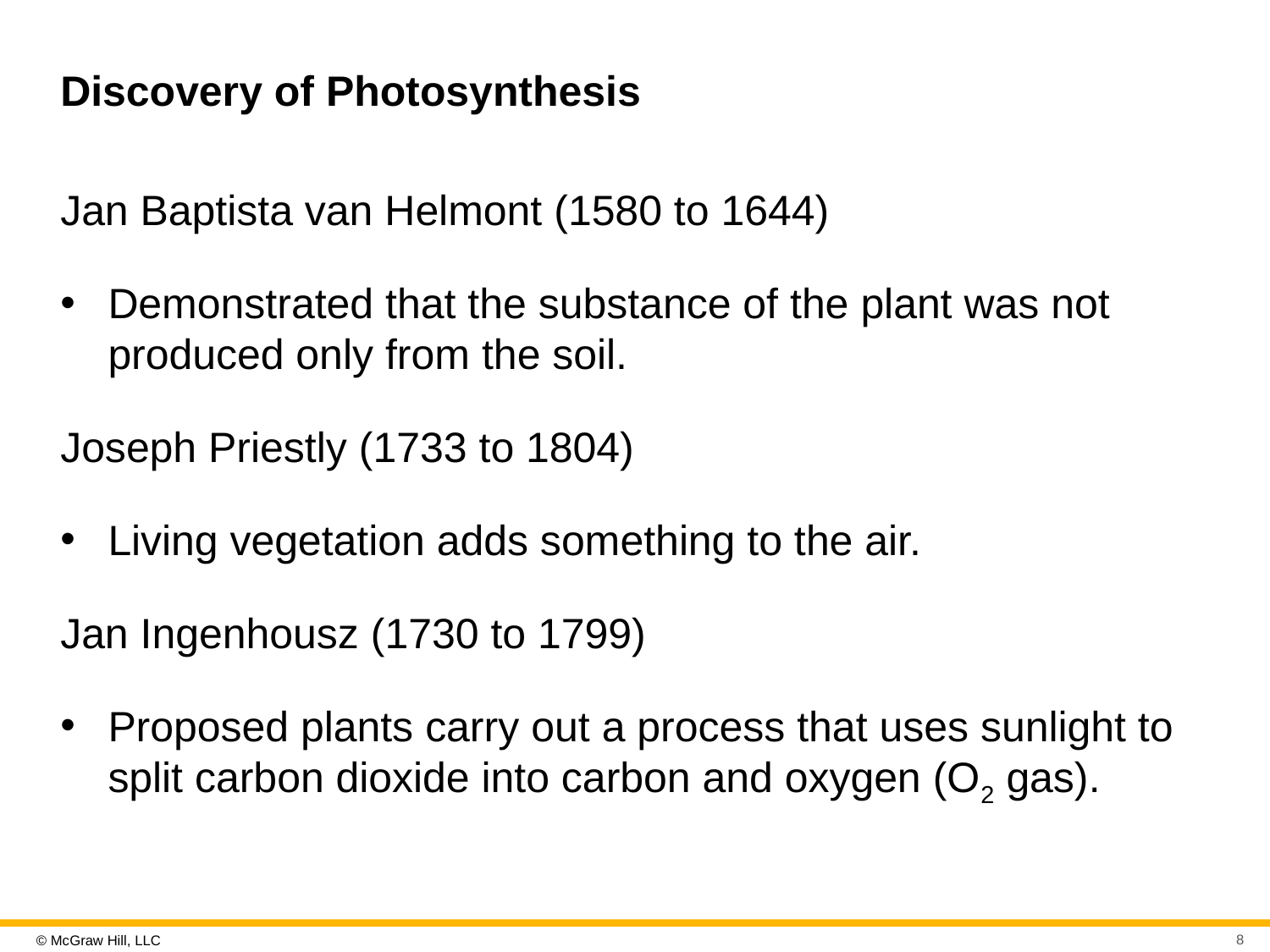

# Discovery of Photosynthesis
Jan Baptista van Helmont (1580 to 1644)
Demonstrated that the substance of the plant was not produced only from the soil.
Joseph Priestly (1733 to 1804)
Living vegetation adds something to the air.
Jan Ingenhousz (1730 to 1799)
Proposed plants carry out a process that uses sunlight to split carbon dioxide into carbon and oxygen (O2 gas).
8